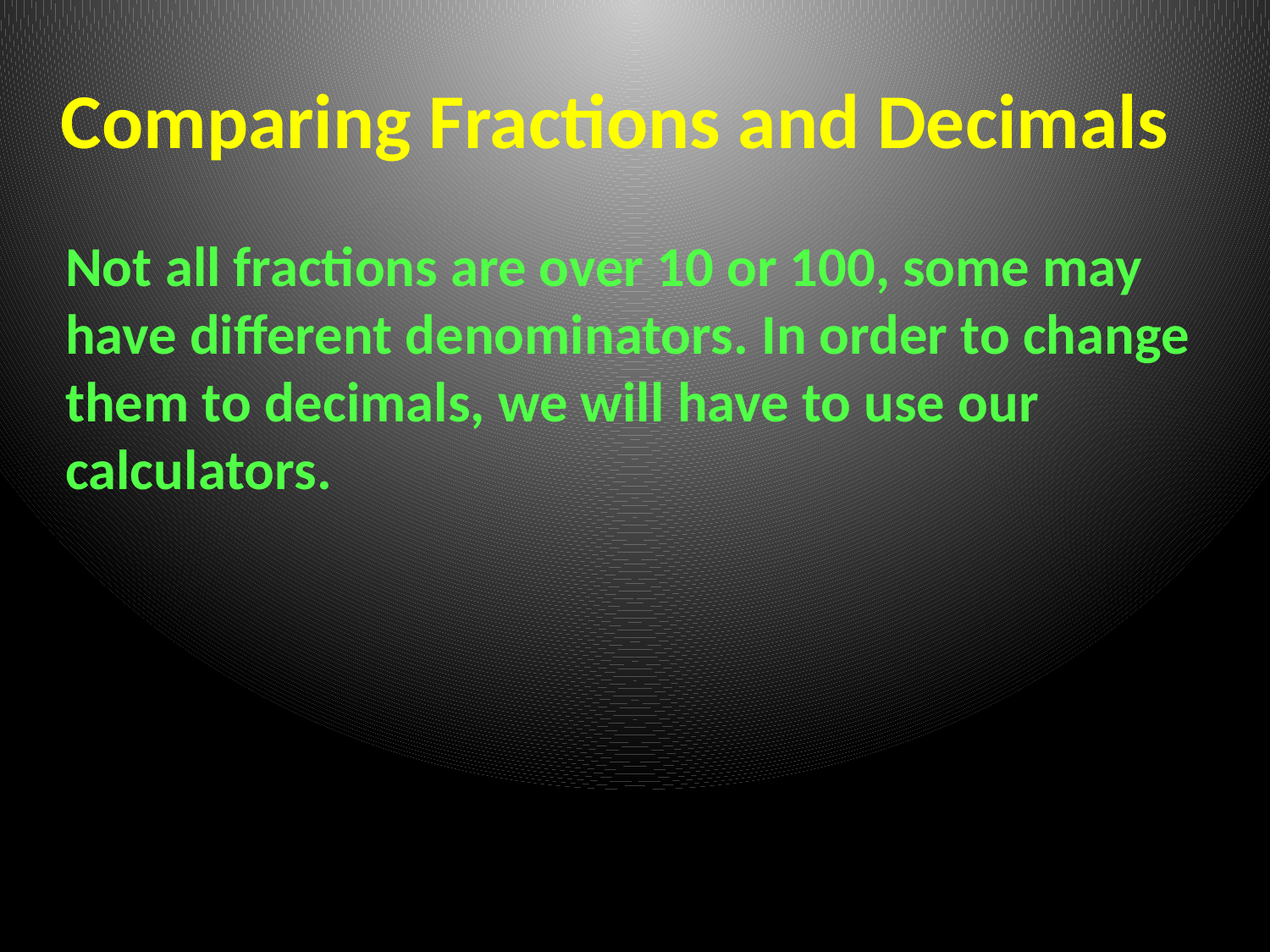

# Comparing Fractions and Decimals
Not all fractions are over 10 or 100, some may have different denominators. In order to change them to decimals, we will have to use our calculators.